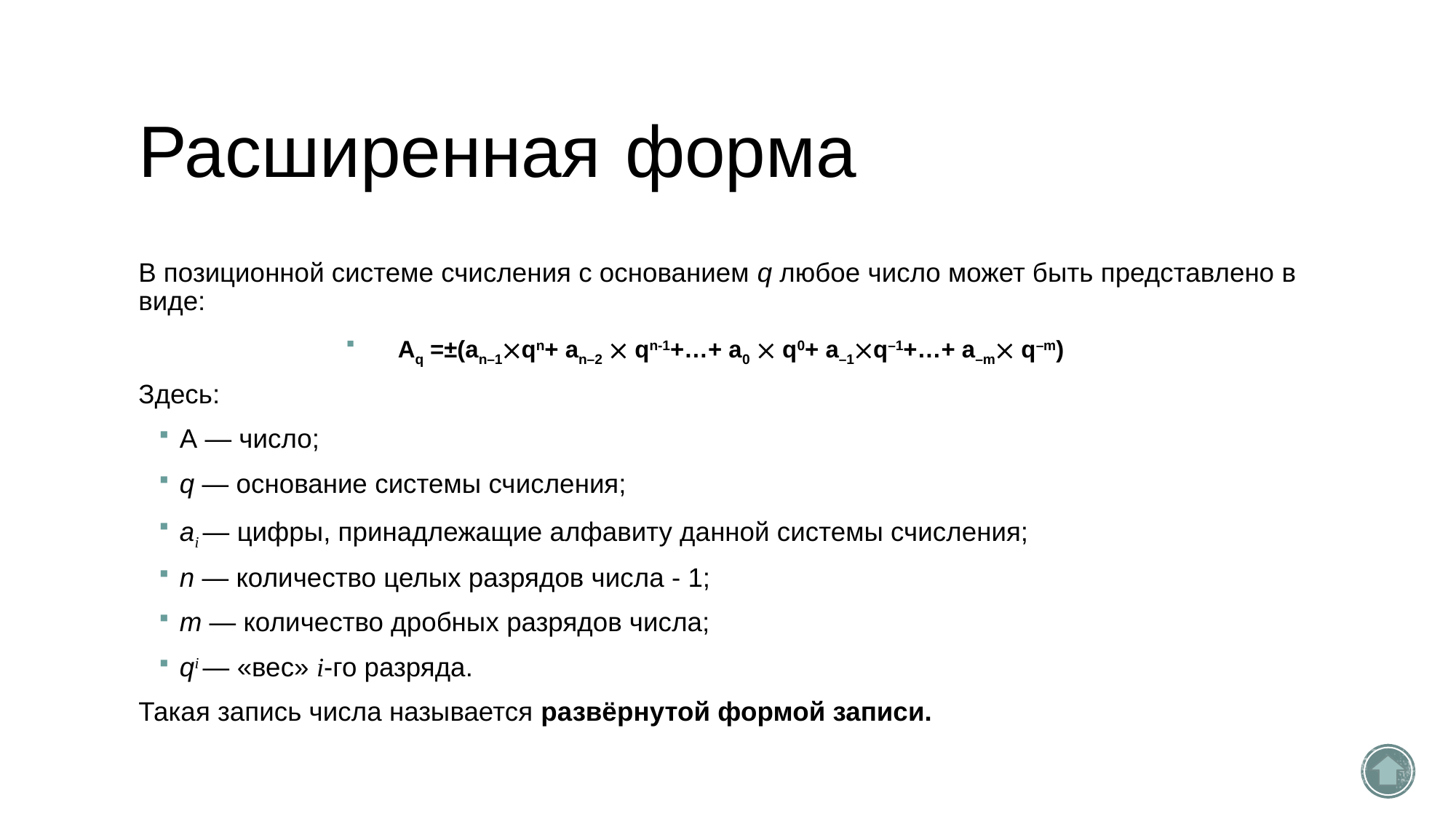

# Расширенная форма
В позиционной системе счисления с основанием q любое число может быть представлено в виде:
Aq =±(an–1×qn+ an–2 × qn-1+…+ a0 × q0+ a–1×q–1+…+ a–m× q–m)
Здесь:
А — число;
q — основание системы счисления;
ai — цифры, принадлежащие алфавиту данной системы счисления;
n — количество целых разрядов числа - 1;
m — количество дробных разрядов числа;
qi — «вес» i-го разряда.
Такая запись числа называется развёрнутой формой записи.